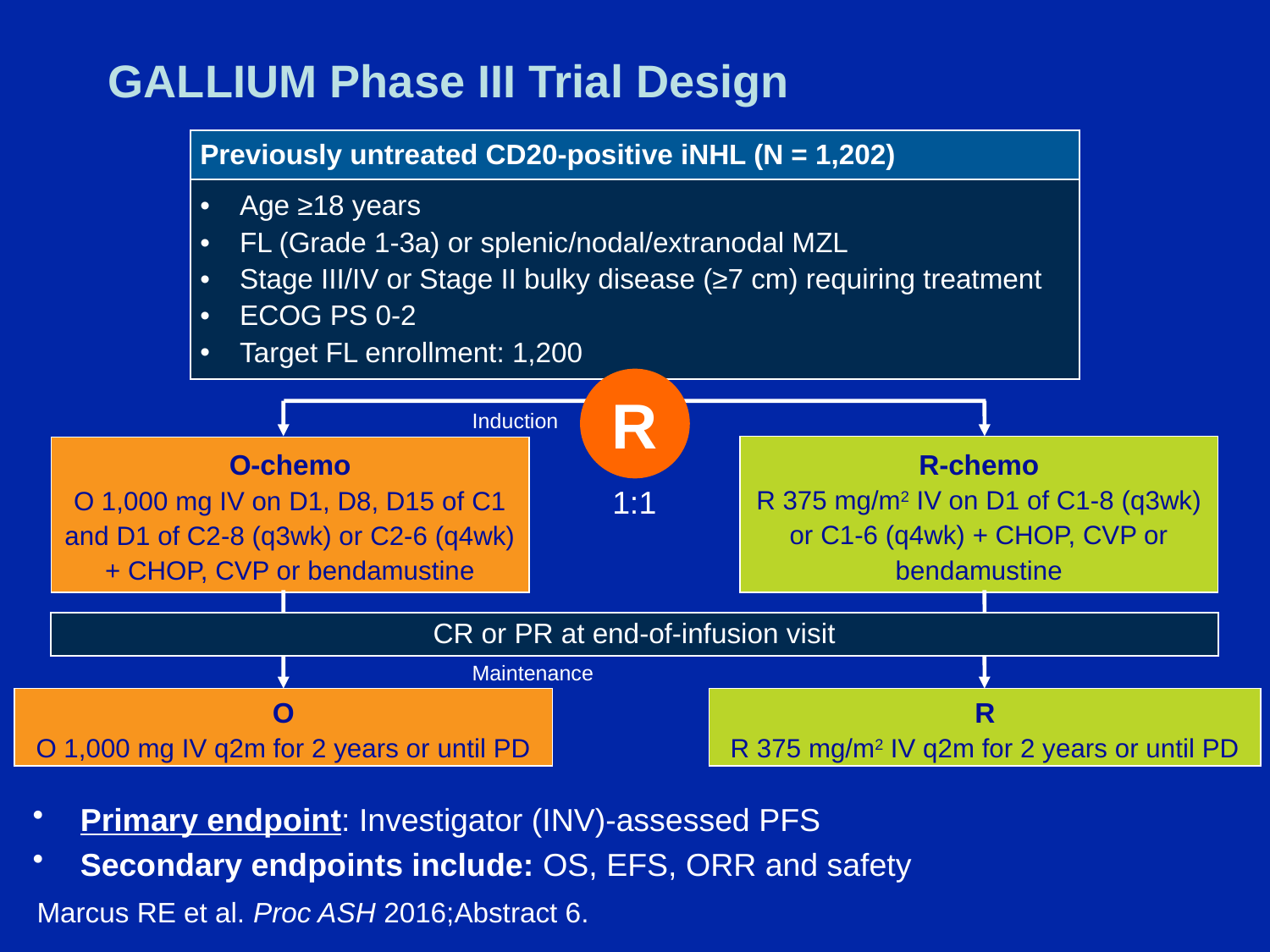

# GALLIUM Phase III Trial Design

| Previously untreated CD20-positive iNHL (N = 1,202) |
| --- |
| Age ≥18 years FL (Grade 1-3a) or splenic/nodal/extranodal MZL Stage III/IV or Stage II bulky disease (≥7 cm) requiring treatment ECOG PS 0-2 Target FL enrollment: 1,200 |
R
Induction

R-chemo
R 375 mg/m2 IV on D1 of C1-8 (q3wk) or C1-6 (q4wk) + CHOP, CVP or bendamustine
O-chemo
O 1,000 mg IV on D1, D8, D15 of C1 and D1 of C2-8 (q3wk) or C2-6 (q4wk) + CHOP, CVP or bendamustine
1:1

| CR or PR at end-of-infusion visit |
| --- |
Maintenance

R
R 375 mg/m2 IV q2m for 2 years or until PD
O
O 1,000 mg IV q2m for 2 years or until PD
Primary endpoint: Investigator (INV)-assessed PFS
Secondary endpoints include: OS, EFS, ORR and safety
Marcus RE et al. Proc ASH 2016;Abstract 6.